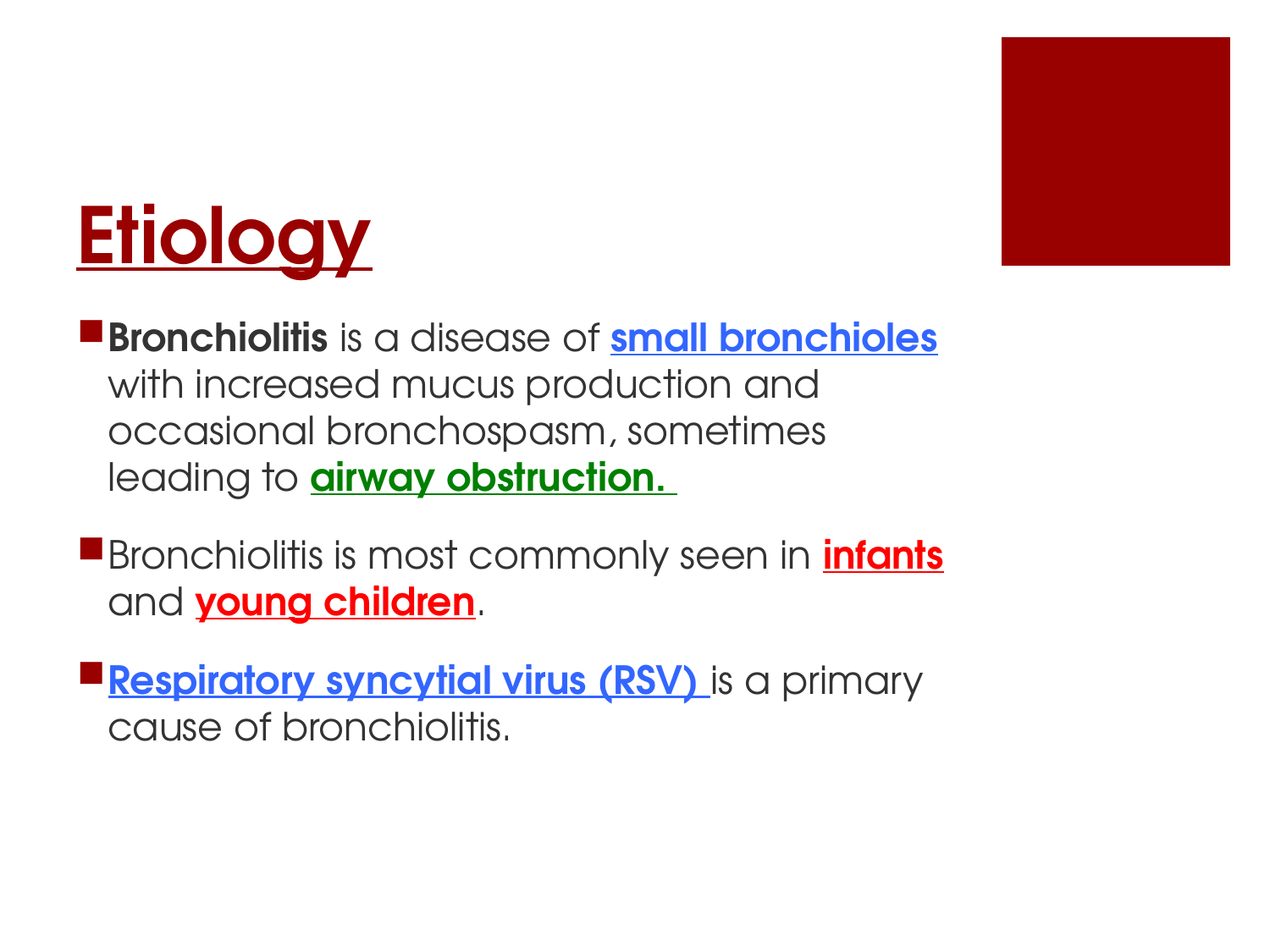

# Etiology
Bronchiolitis is a disease of small bronchioles with increased mucus production and occasional bronchospasm, sometimes leading to airway obstruction.
Bronchiolitis is most commonly seen in infants and young children.
Respiratory syncytial virus (RSV) is a primary cause of bronchiolitis.